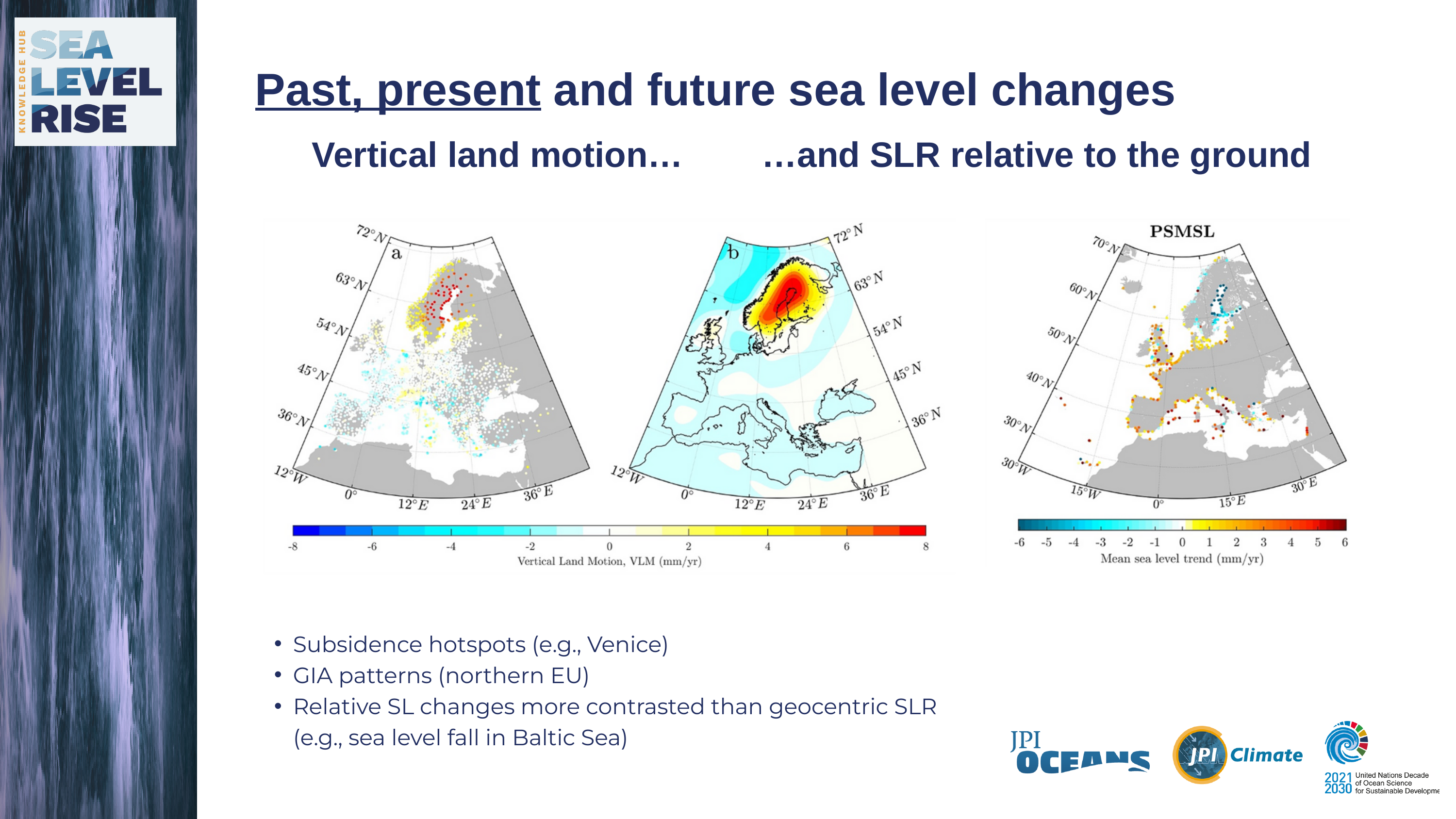

Past, present and future sea level changes
Vertical land motion…        …and SLR relative to the ground

Subsidence hotspots (e.g., Venice)
GIA patterns (northern EU)
Relative SL changes more contrasted than geocentric SLR (e.g., sea level fall in Baltic Sea)